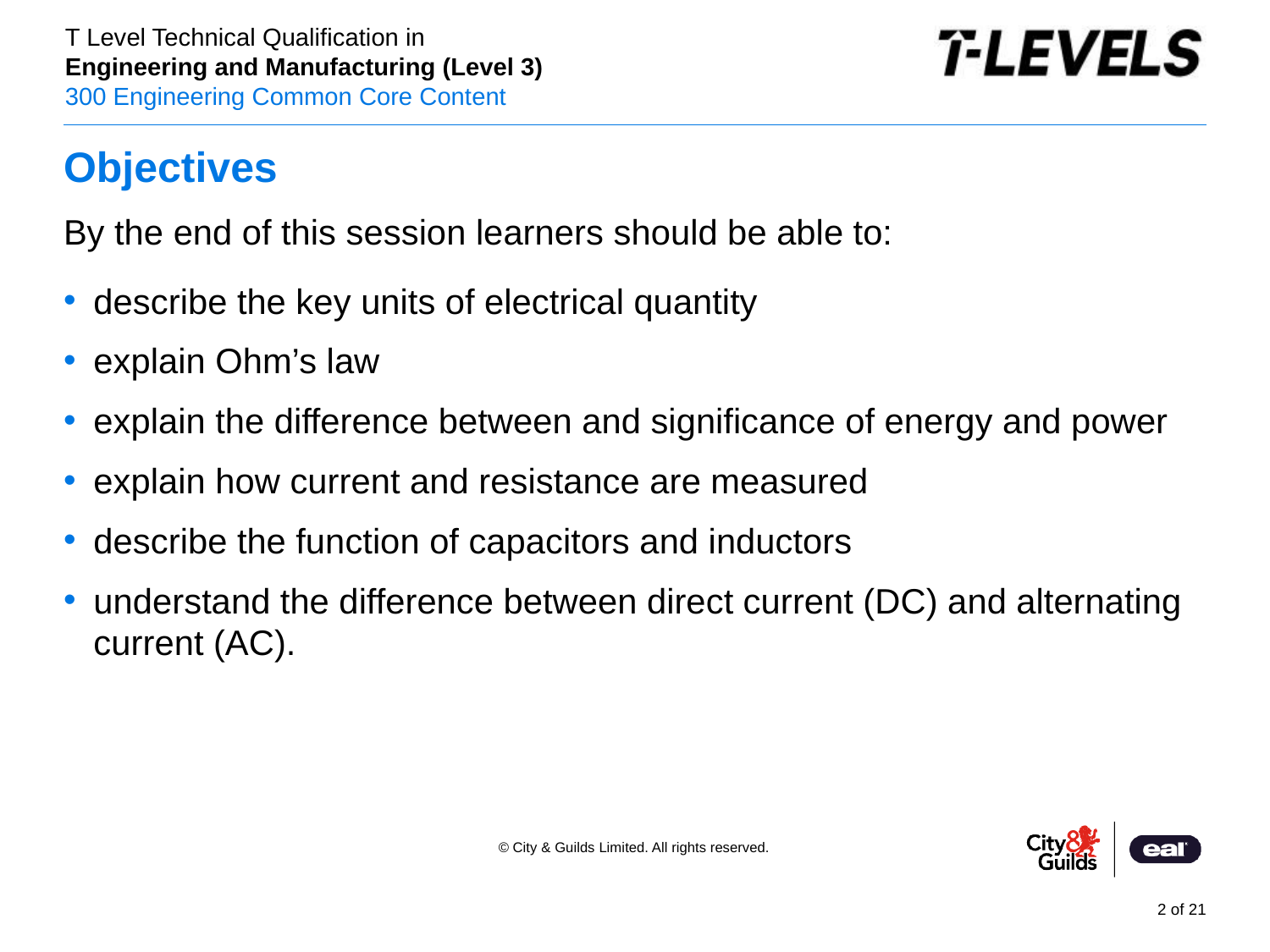

# Objectives
By the end of this session learners should be able to:
describe the key units of electrical quantity
explain Ohm’s law
explain the difference between and significance of energy and power
explain how current and resistance are measured
describe the function of capacitors and inductors
understand the difference between direct current (DC) and alternating current (AC).